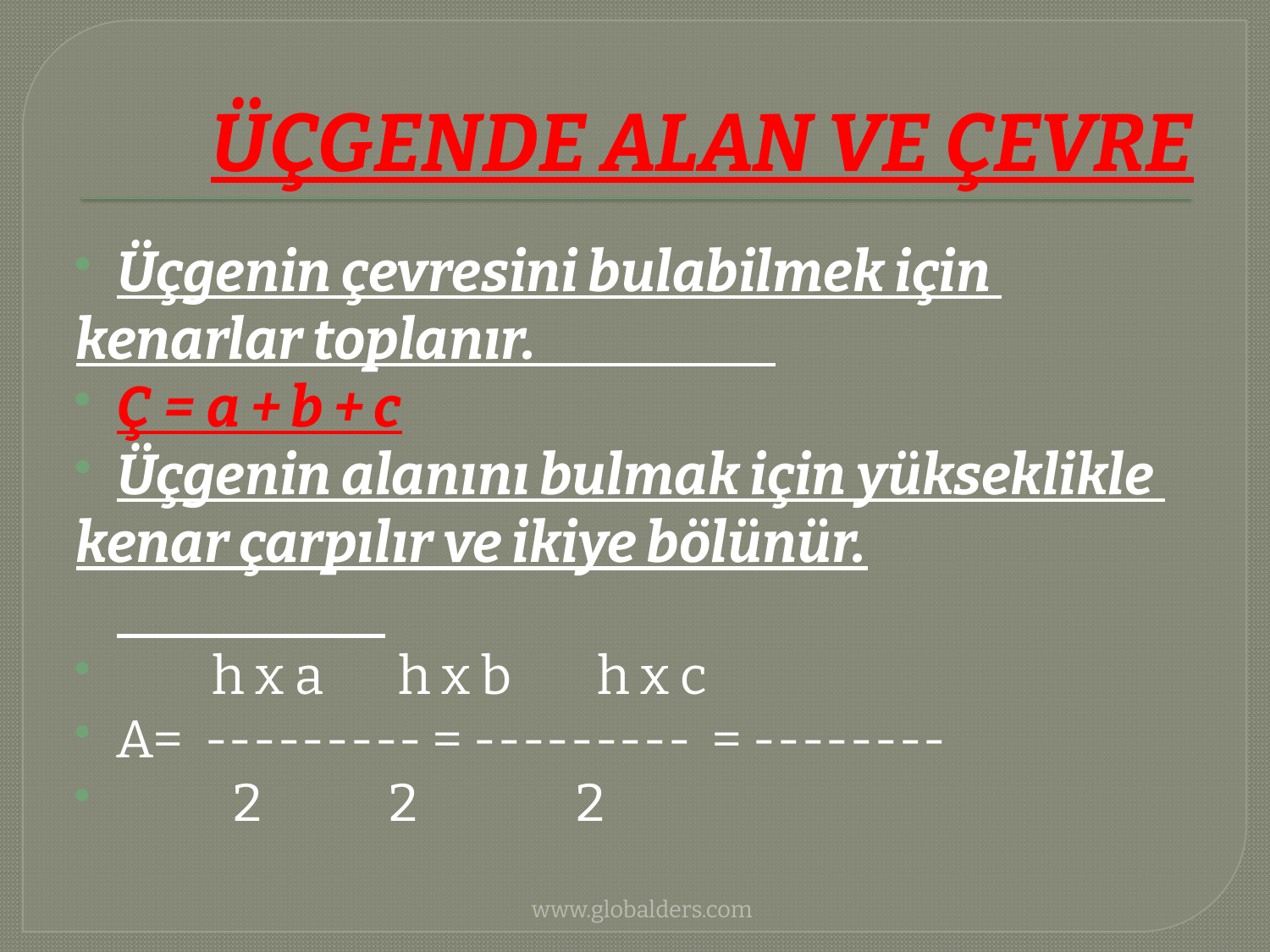

# ÜÇGENDE ALAN VE ÇEVRE
Üçgenin çevresini bulabilmek için
kenarlar toplanır.
Ç = a + b + c
Üçgenin alanını bulmak için yükseklikle
kenar çarpılır ve ikiye bölünür.
         h x a       h x b        h x c
A=  --------- = ---------  = --------
           2            2               2

www.globalders.com